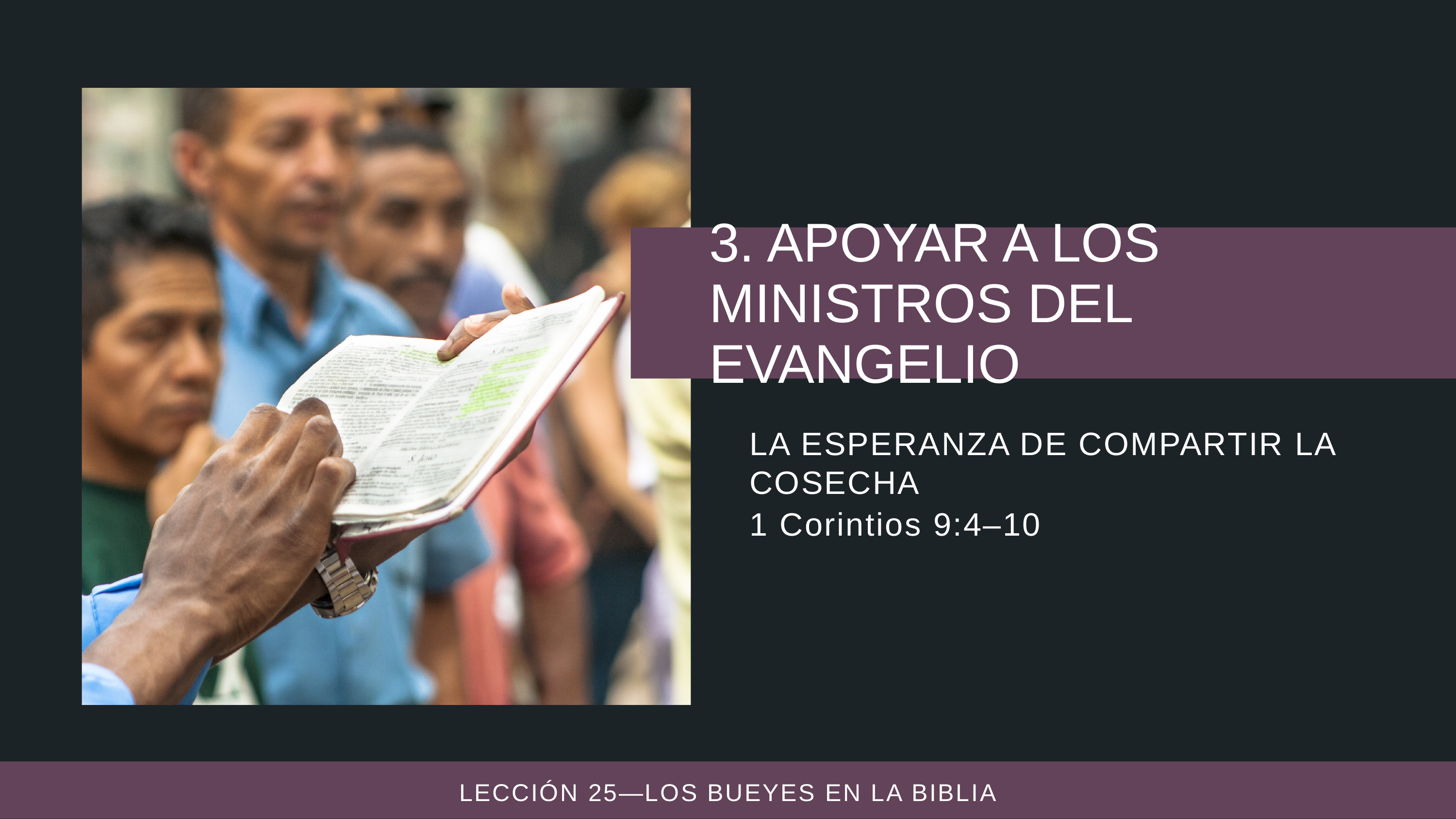

LA ESPERANZA DE COMPARTIR LA COSECHA
1 Corintios 9:4–10